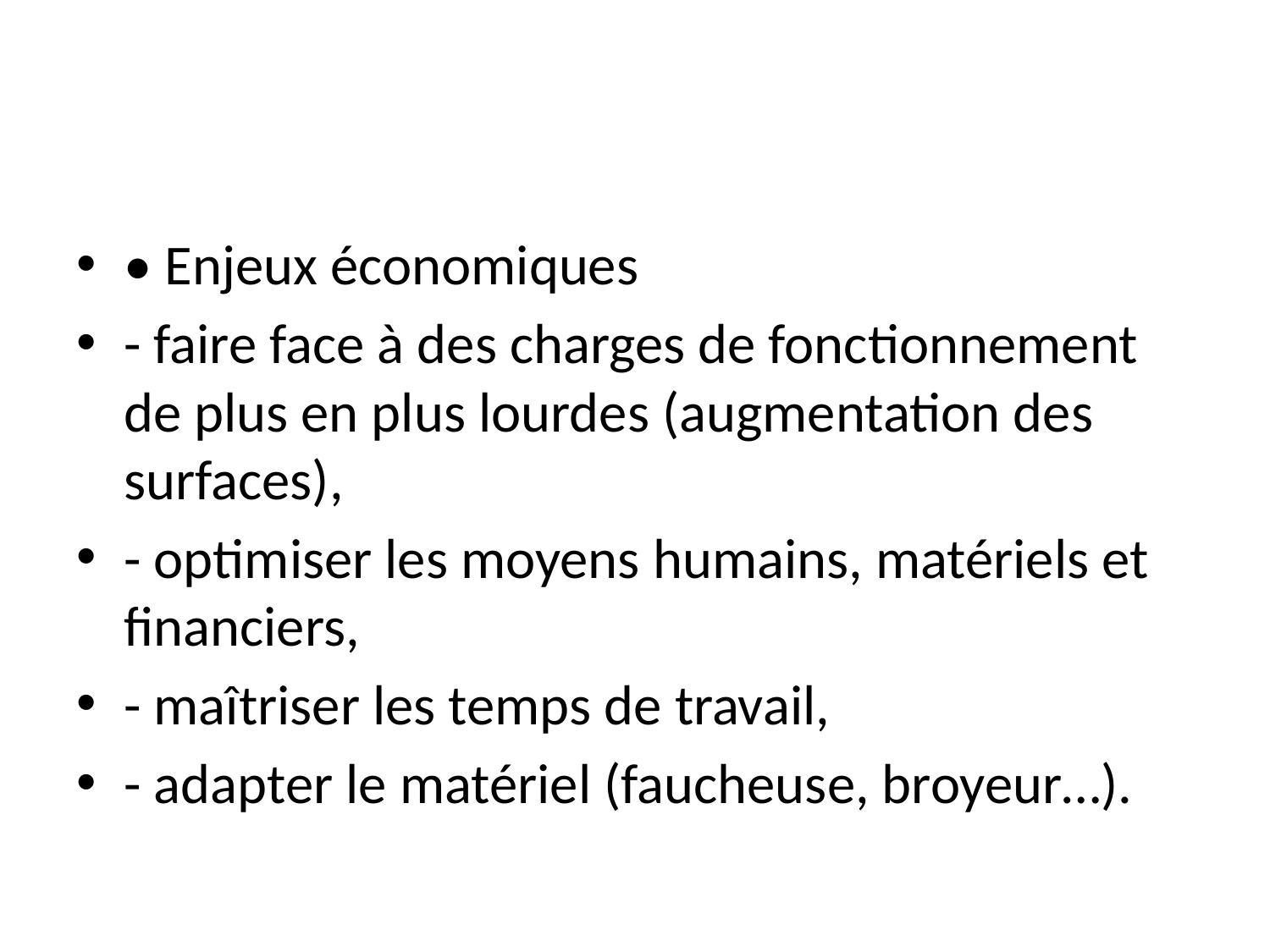

• Enjeux économiques
- faire face à des charges de fonctionnement de plus en plus lourdes (augmentation des surfaces),
- optimiser les moyens humains, matériels et financiers,
- maîtriser les temps de travail,
- adapter le matériel (faucheuse, broyeur…).